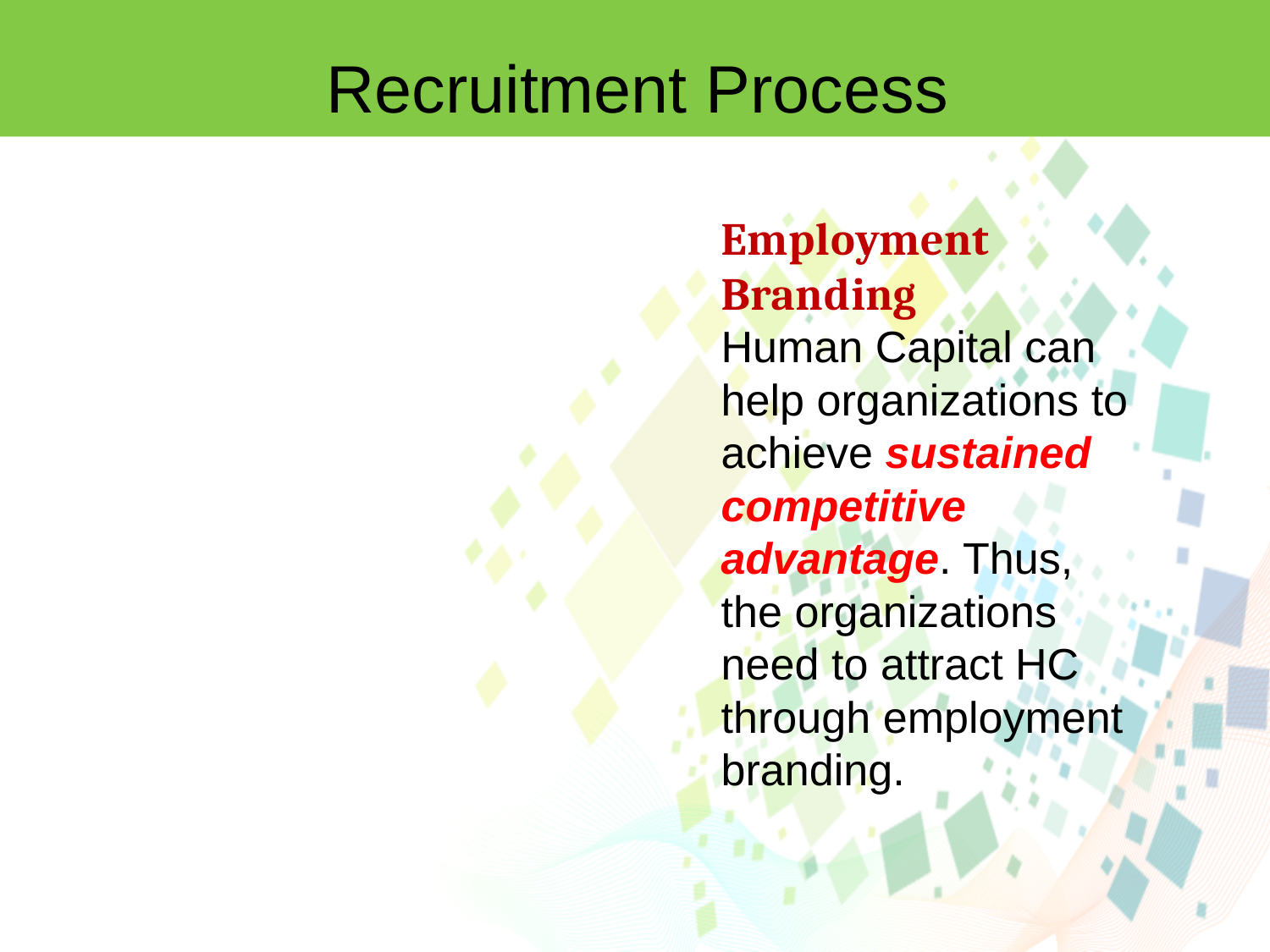

Recruitment Process
Employment Branding
Human Capital can help organizations to achieve sustained competitive advantage. Thus, the organizations need to attract HC through employment branding.